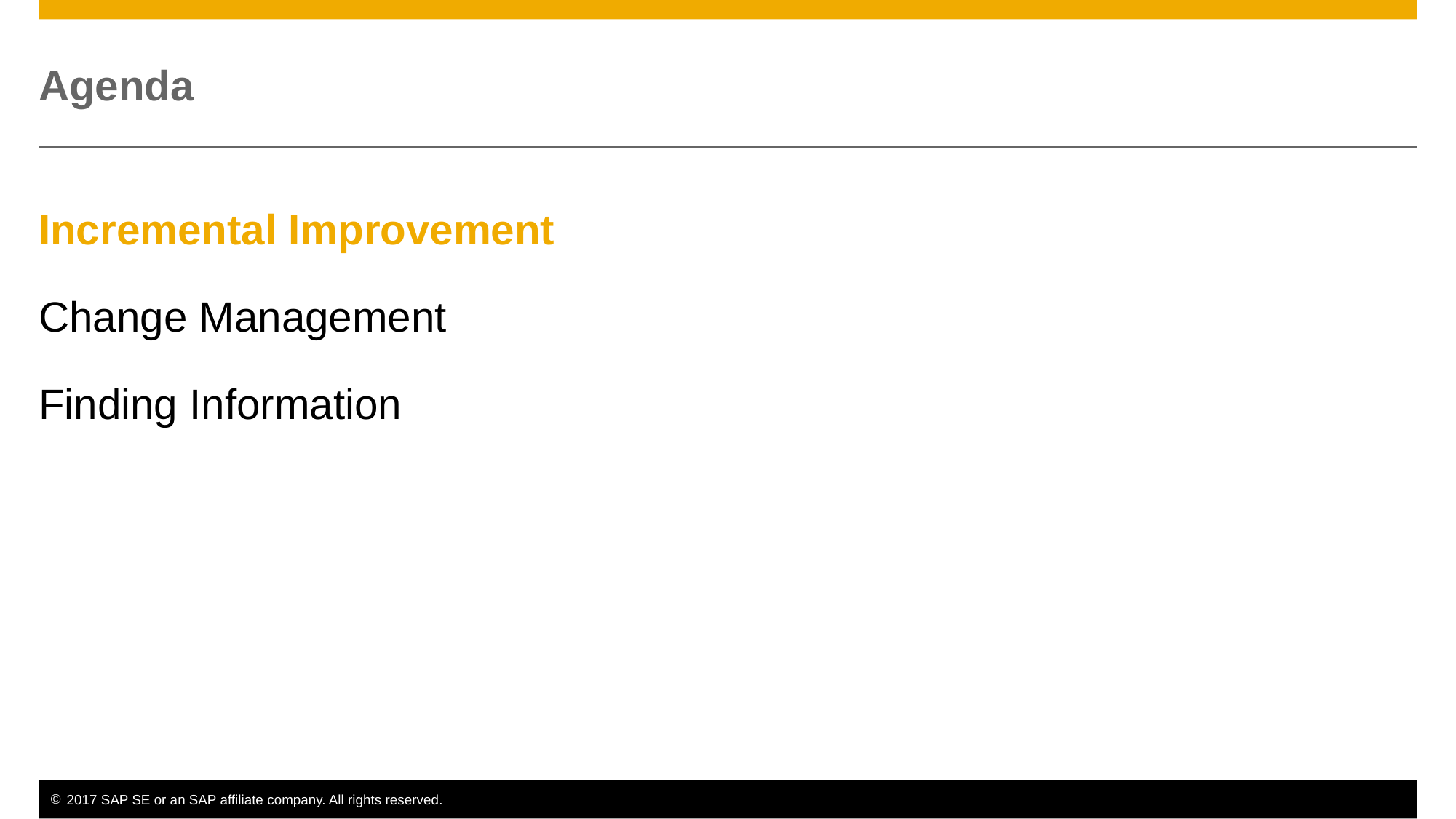

# Agenda
Incremental Improvement
Change Management
Finding Information